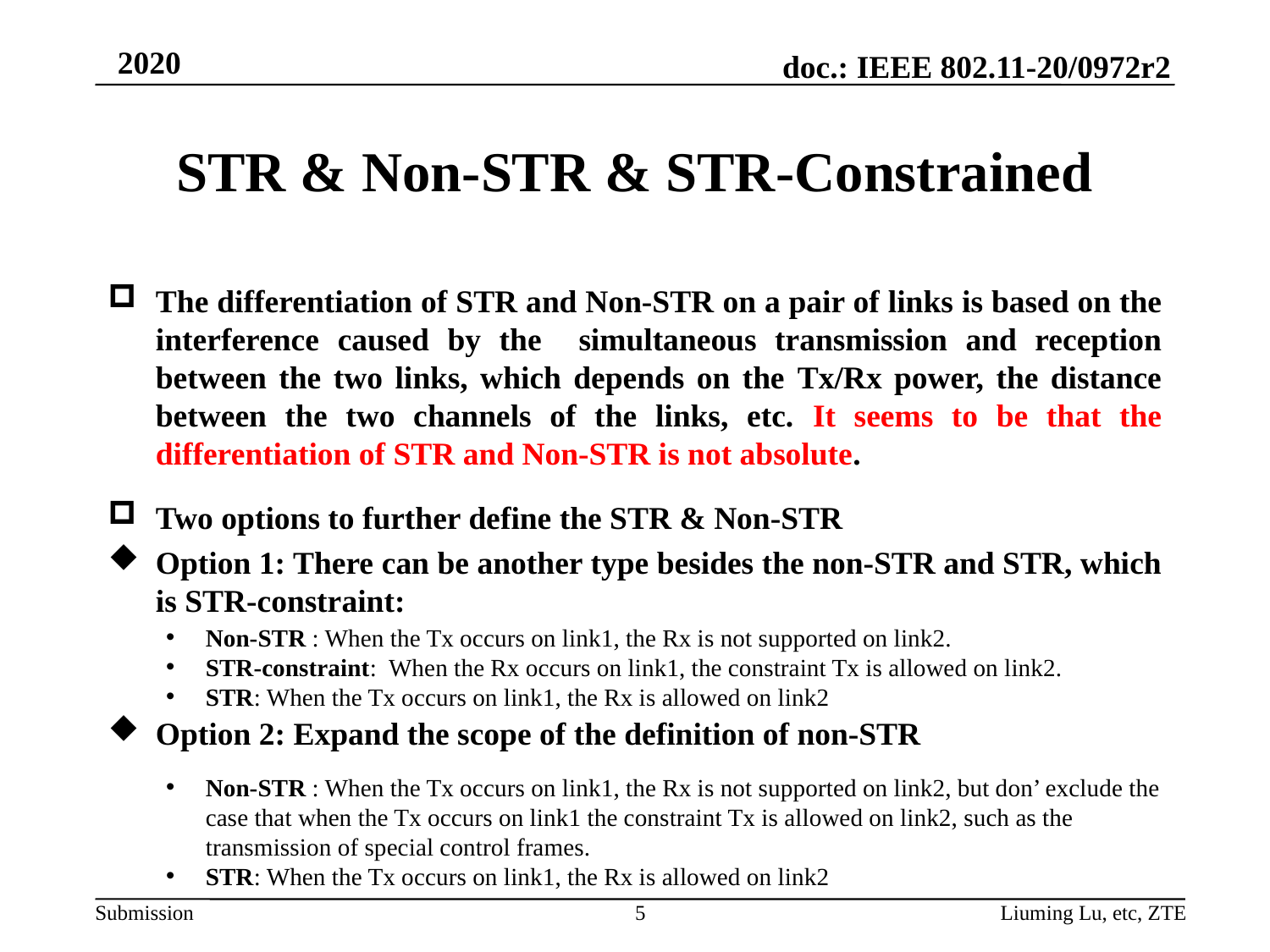

# STR & Non-STR & STR-Constrained
The differentiation of STR and Non-STR on a pair of links is based on the interference caused by the  simultaneous transmission and reception between the two links, which depends on the Tx/Rx power, the distance between the two channels of the links, etc. It seems to be that the differentiation of STR and Non-STR is not absolute.

Two options to further define the STR & Non-STR
Option 1: There can be another type besides the non-STR and STR, which is STR-constraint:

Option 2: Expand the scope of the definition of non-STR

Non-STR : When the Tx occurs on link1, the Rx is not supported on link2.
STR-constraint:  When the Rx occurs on link1, the constraint Tx is allowed on link2.
STR: When the Tx occurs on link1, the Rx is allowed on link2
Non-STR : When the Tx occurs on link1, the Rx is not supported on link2, but don’ exclude the case that when the Tx occurs on link1 the constraint Tx is allowed on link2, such as the transmission of special control frames.
STR: When the Tx occurs on link1, the Rx is allowed on link2
5
Liuming Lu, etc, ZTE